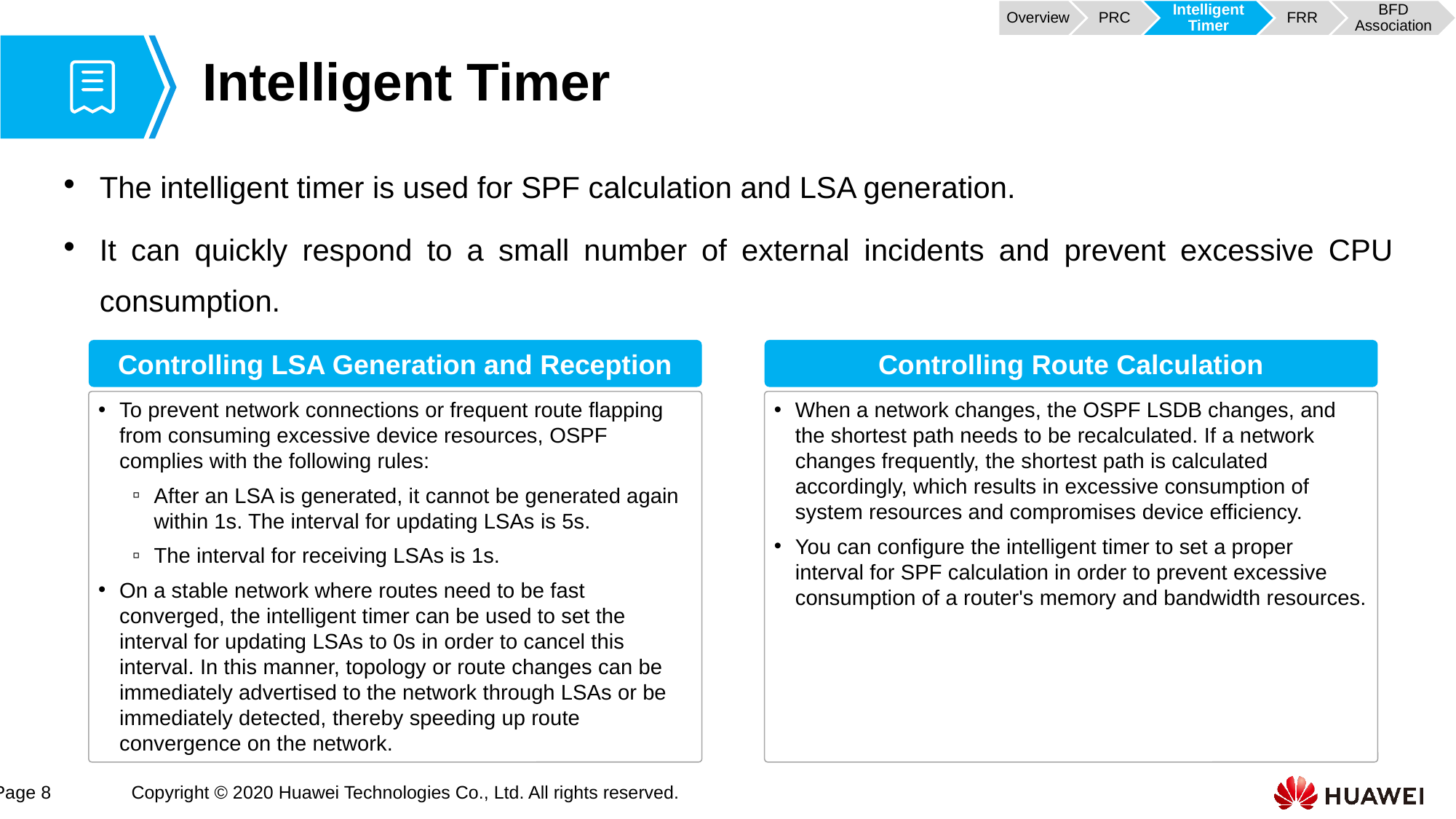

Overview
PRC
Intelligent Timer
FRR
BFD Association
# Intelligent Timer
The intelligent timer is used for SPF calculation and LSA generation.
It can quickly respond to a small number of external incidents and prevent excessive CPU consumption.
Controlling LSA Generation and Reception
Controlling Route Calculation
To prevent network connections or frequent route flapping from consuming excessive device resources, OSPF complies with the following rules:
After an LSA is generated, it cannot be generated again within 1s. The interval for updating LSAs is 5s.
The interval for receiving LSAs is 1s.
On a stable network where routes need to be fast converged, the intelligent timer can be used to set the interval for updating LSAs to 0s in order to cancel this interval. In this manner, topology or route changes can be immediately advertised to the network through LSAs or be immediately detected, thereby speeding up route convergence on the network.
When a network changes, the OSPF LSDB changes, and the shortest path needs to be recalculated. If a network changes frequently, the shortest path is calculated accordingly, which results in excessive consumption of system resources and compromises device efficiency.
You can configure the intelligent timer to set a proper interval for SPF calculation in order to prevent excessive consumption of a router's memory and bandwidth resources.